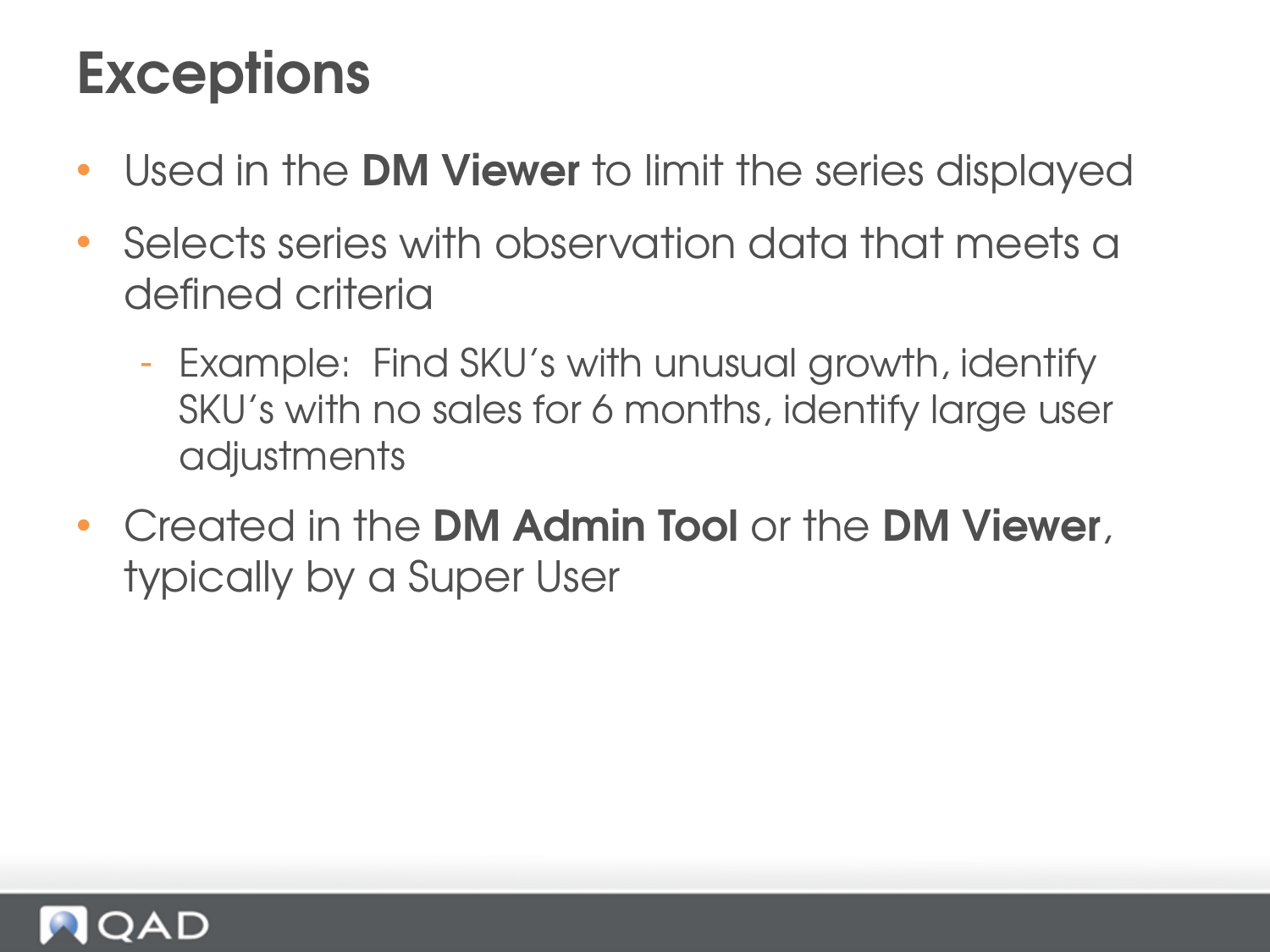

# Exceptions
Used in the DM Viewer to limit the series displayed
Selects series with observation data that meets a defined criteria
Example:  Find SKU’s with unusual growth, identify SKU’s with no sales for 6 months, identify large user adjustments
Created in the DM Admin Tool or the DM Viewer, typically by a Super User